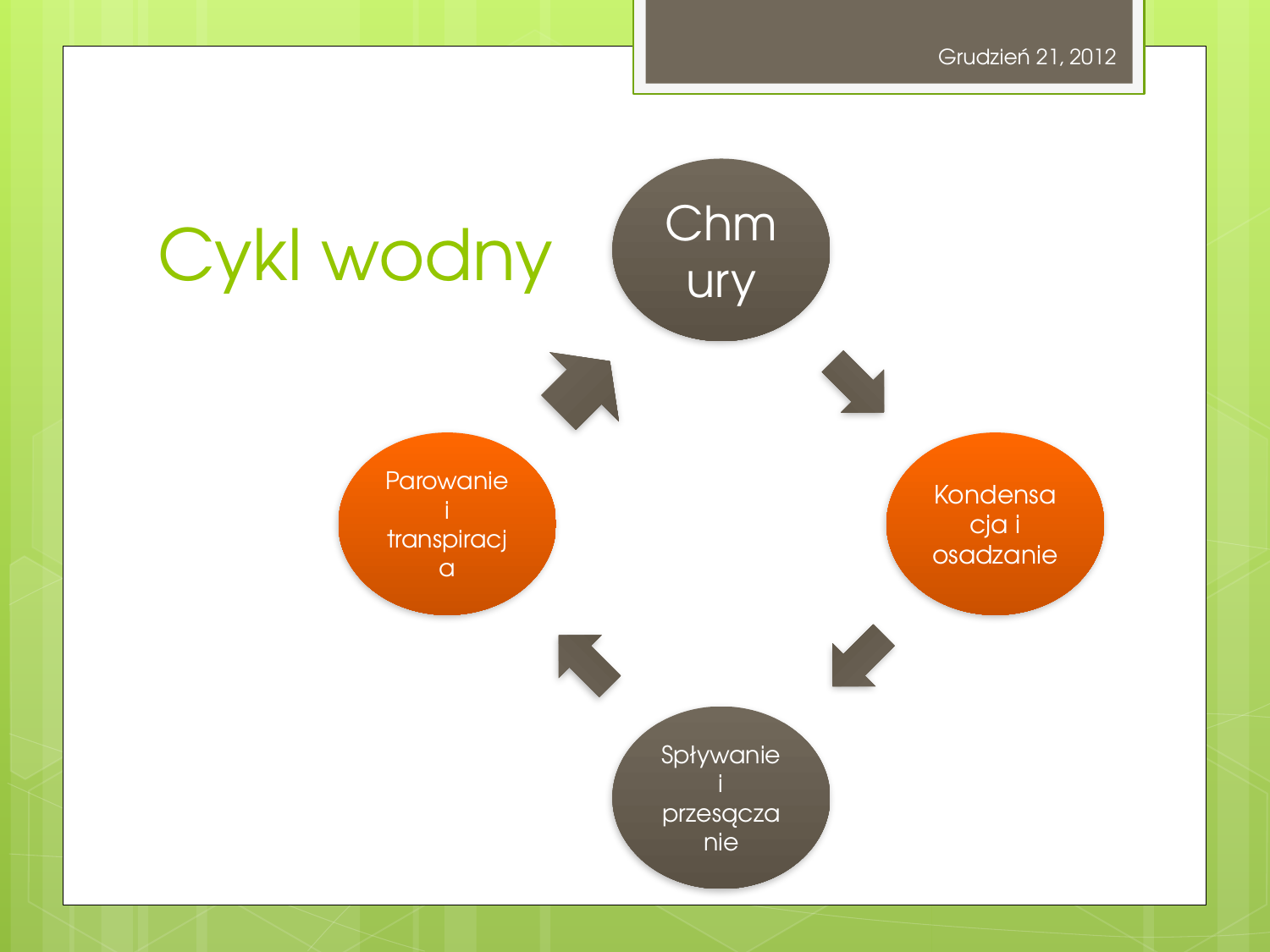

Grudzień 21, 2012
# Cykl wodny
Chmury
Kondensacja i osadzanie
Spływanie i przesączanie
Parowanie i transpiracja